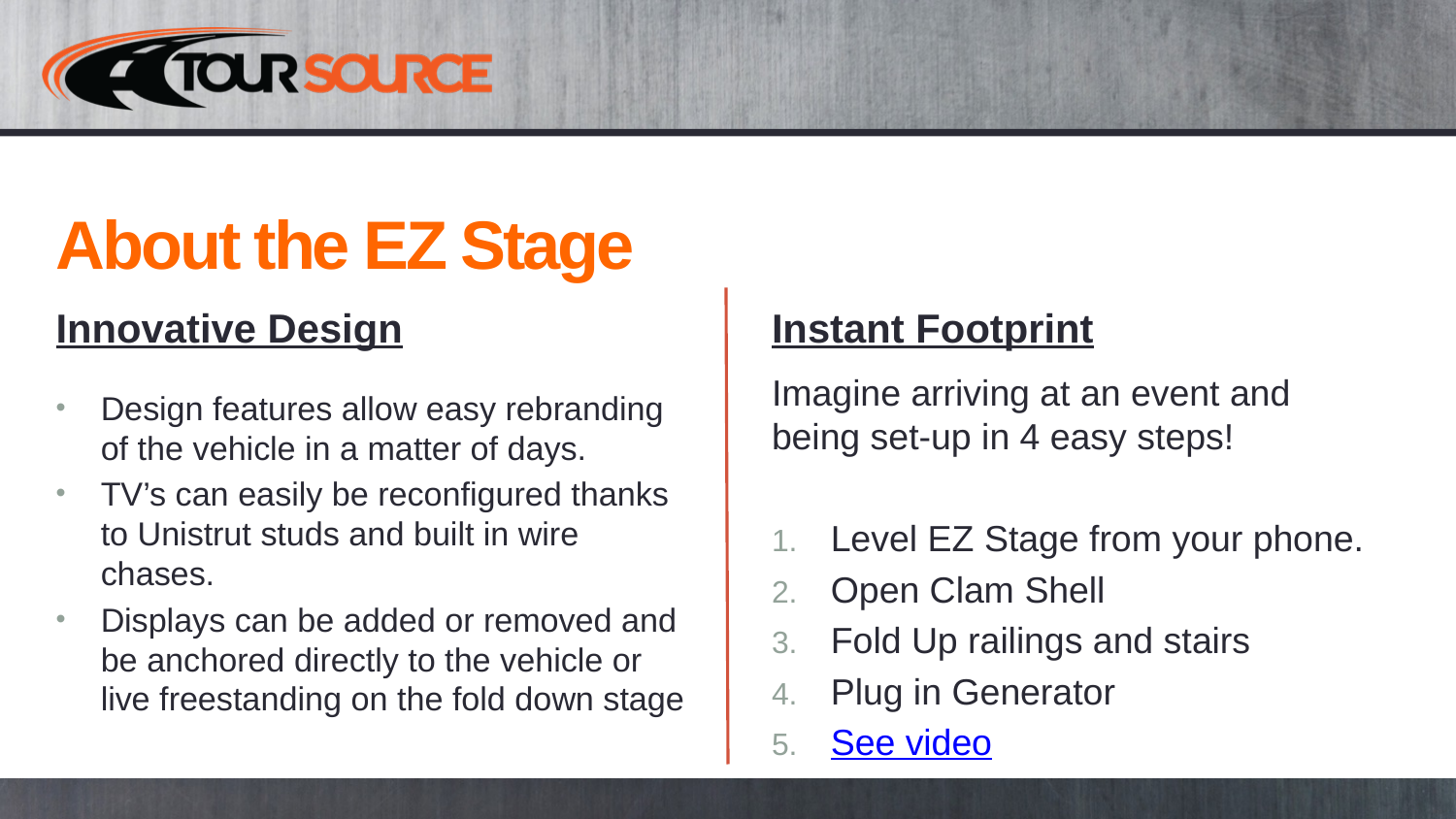

# About the EZ Stage
Innovative Design
Instant Footprint
Imagine arriving at an event and being set-up in 4 easy steps!

Level EZ Stage from your phone.
Open Clam Shell
Fold Up railings and stairs
Plug in Generator
See video

Design features allow easy rebranding of the vehicle in a matter of days.
TV’s can easily be reconfigured thanks to Unistrut studs and built in wire chases.
Displays can be added or removed and be anchored directly to the vehicle or live freestanding on the fold down stage